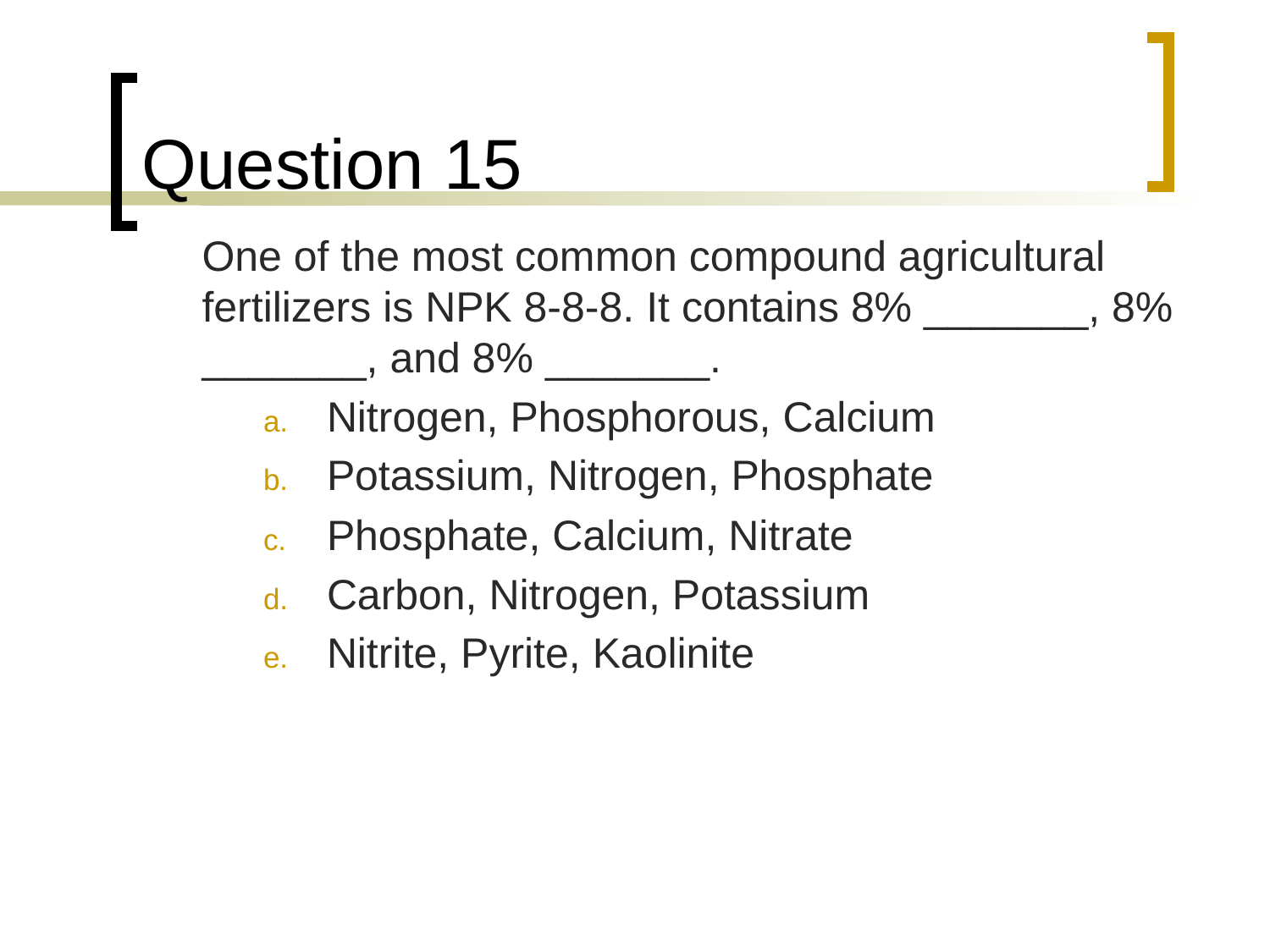

# Question 15
	One of the most common compound agricultural fertilizers is NPK 8-8-8. It contains 8% _______, 8% _______, and 8% _______.
Nitrogen, Phosphorous, Calcium
Potassium, Nitrogen, Phosphate
Phosphate, Calcium, Nitrate
Carbon, Nitrogen, Potassium
Nitrite, Pyrite, Kaolinite